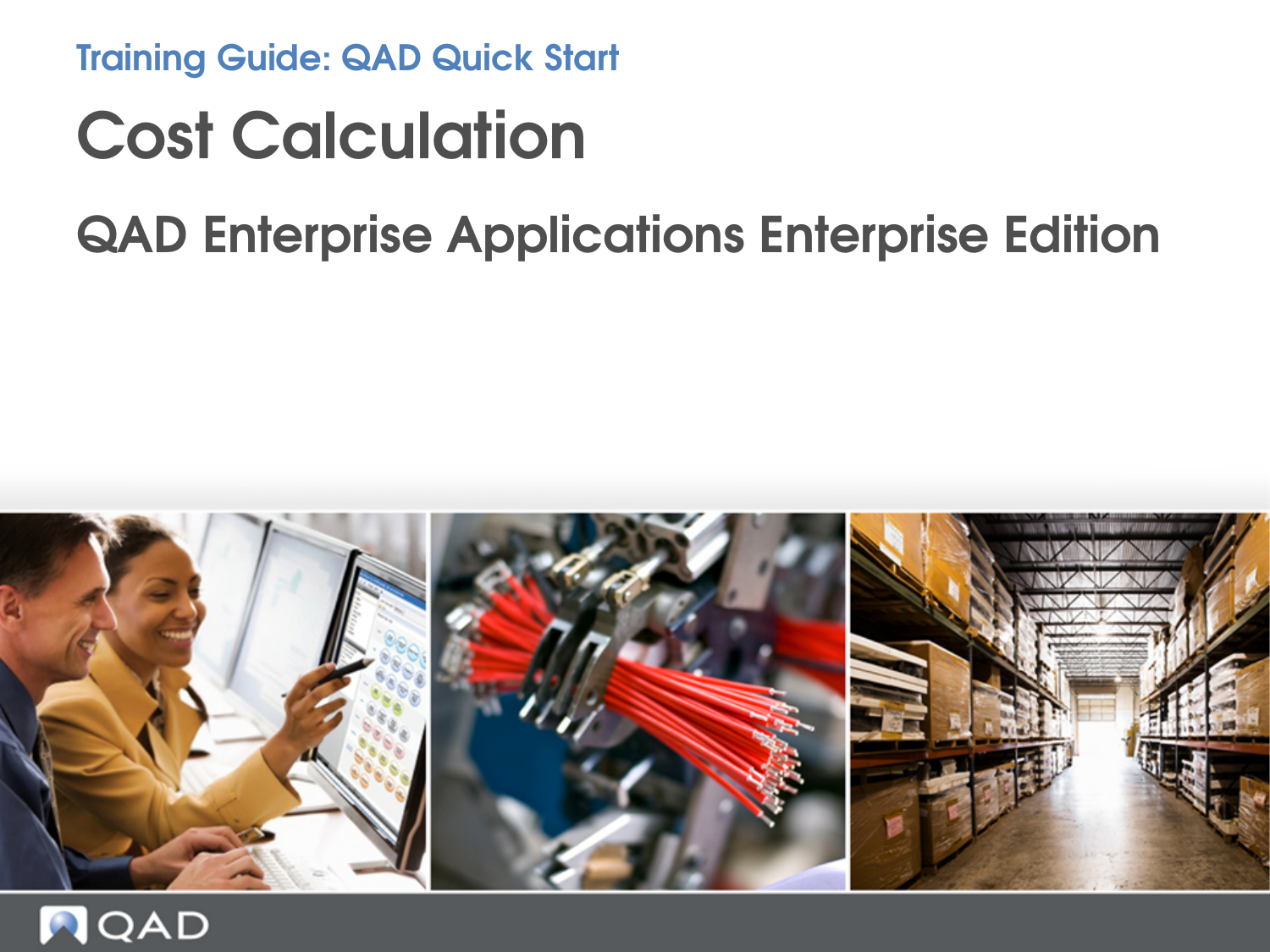

Training Guide: QAD Quick Start
# Cost Calculation
QAD Enterprise Applications Enterprise Edition